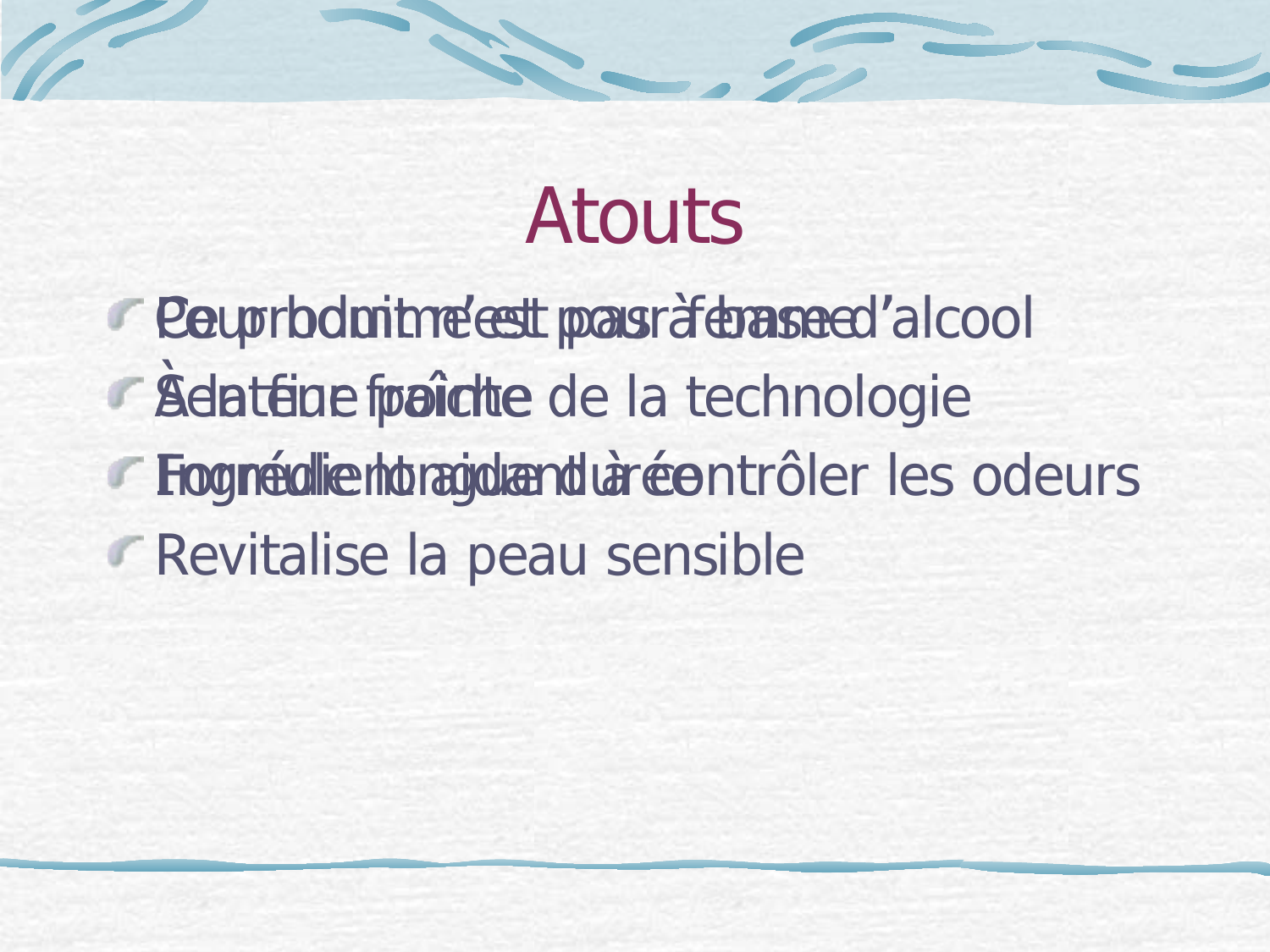

# Atouts
Pour homme et pour femme
Senteur fraîche
Ingrédient aidant à contrôler les odeurs
Revitalise la peau sensible
Ce produit n’est pas à base d’alcool
À la fine pointe de la technologie
Formule longue durée